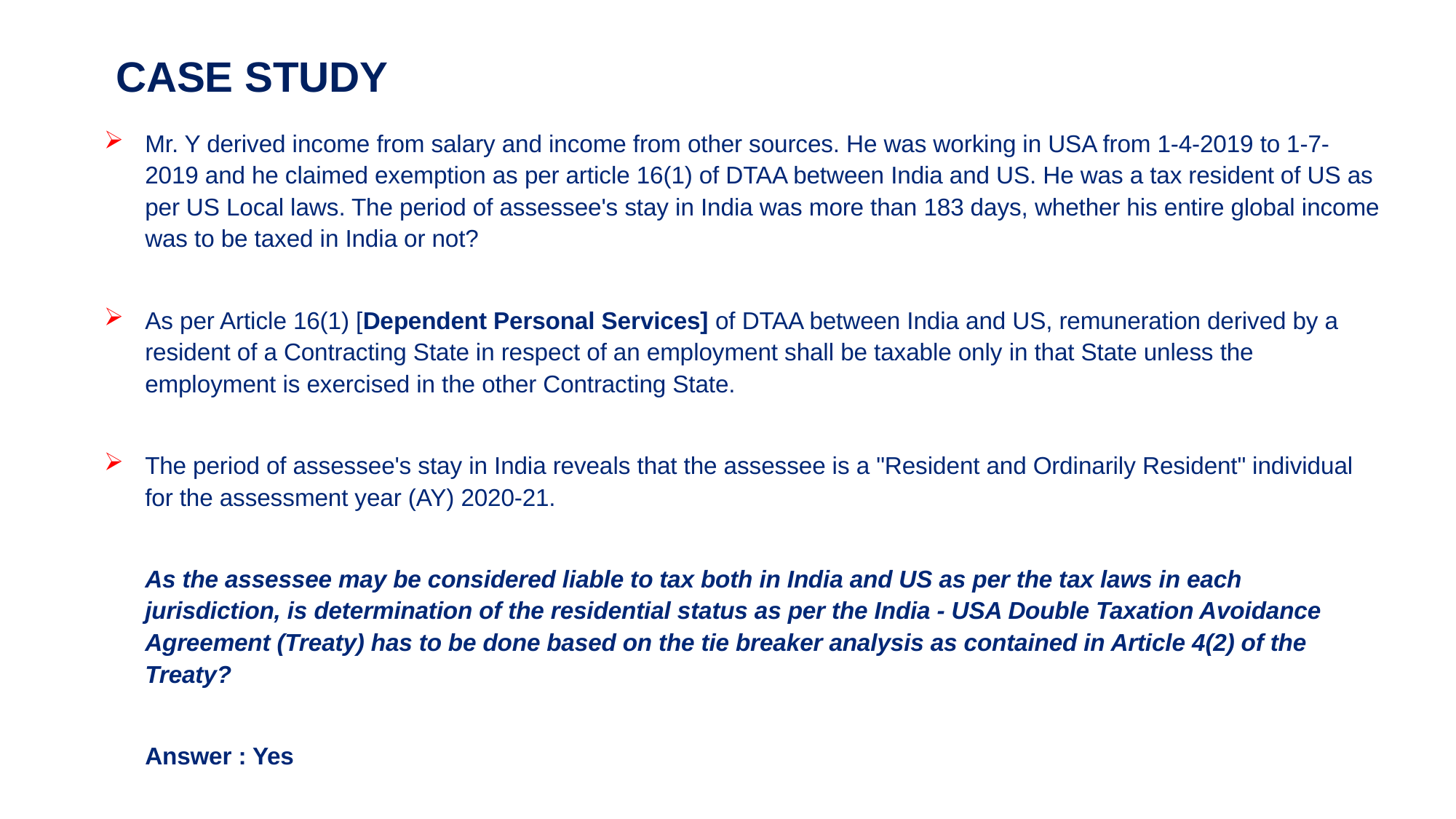

# CASE STUDY
Mr. Y derived income from salary and income from other sources. He was working in USA from 1-4-2019 to 1-7-2019 and he claimed exemption as per article 16(1) of DTAA between India and US. He was a tax resident of US as per US Local laws. The period of assessee's stay in India was more than 183 days, whether his entire global income was to be taxed in India or not?

As per Article 16(1) [Dependent Personal Services] of DTAA between India and US, remuneration derived by a resident of a Contracting State in respect of an employment shall be taxable only in that State unless the employment is exercised in the other Contracting State.

The period of assessee's stay in India reveals that the assessee is a "Resident and Ordinarily Resident" individual for the assessment year (AY) 2020-21.

As the assessee may be considered liable to tax both in India and US as per the tax laws in each jurisdiction, is determination of the residential status as per the India - USA Double Taxation Avoidance Agreement (Treaty) has to be done based on the tie breaker analysis as contained in Article 4(2) of the Treaty?

Answer : Yes